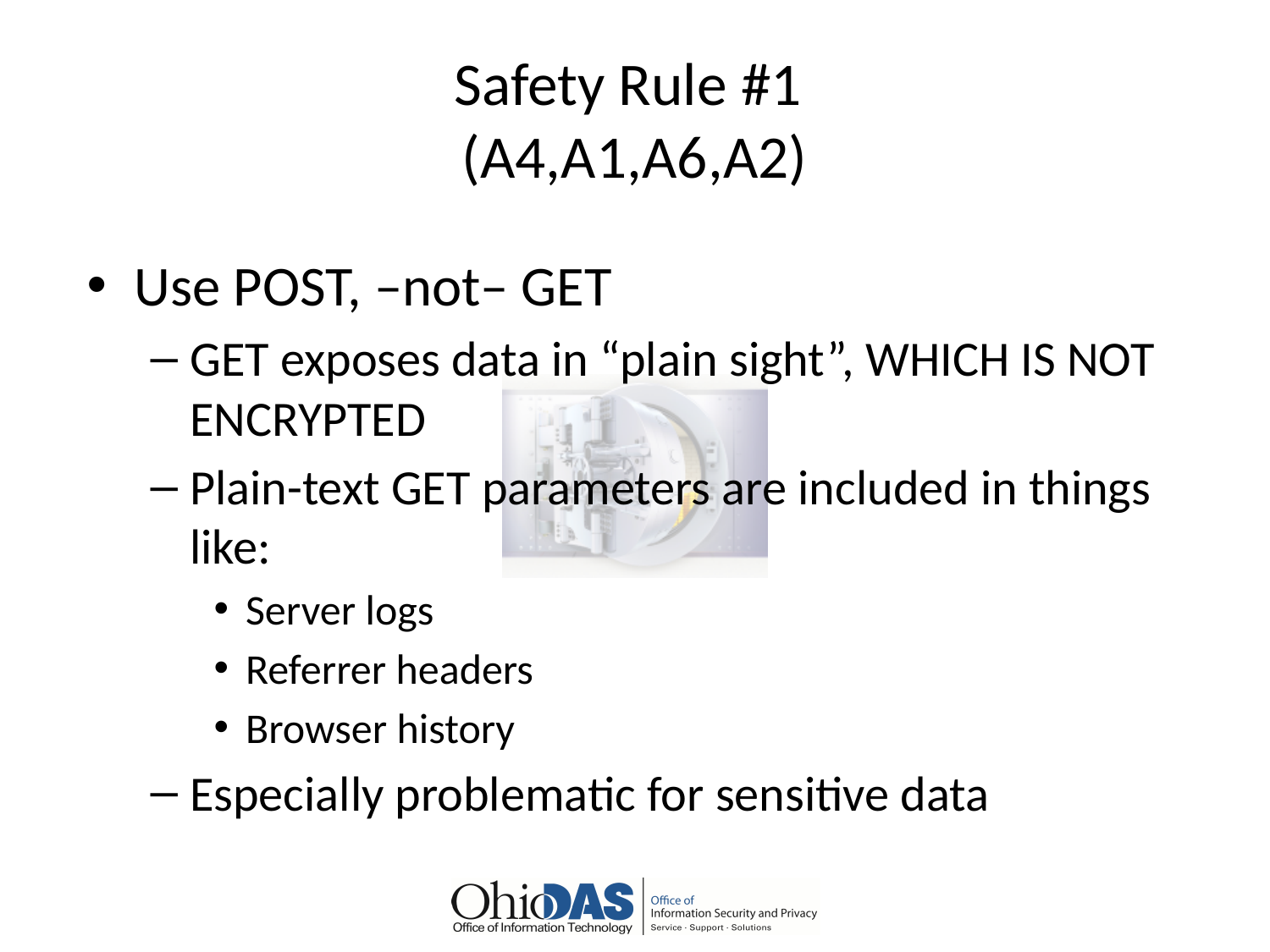

# Safety Rule #1 (A4,A1,A6,A2)
Use POST, –not– GET
GET exposes data in “plain sight”, WHICH IS NOT ENCRYPTED
Plain-text GET parameters are included in things like:
Server logs
Referrer headers
Browser history
Especially problematic for sensitive data